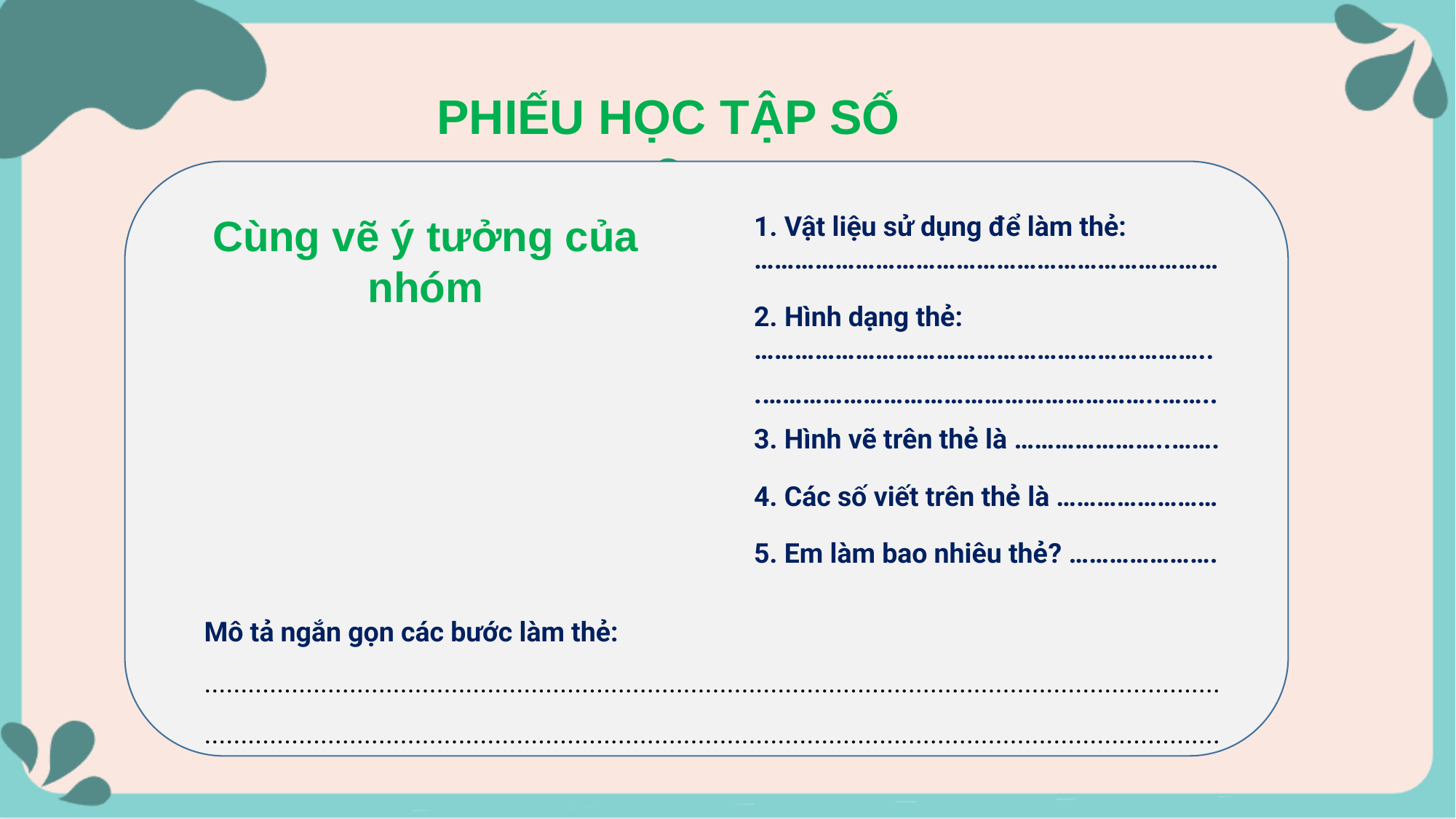

PHIẾU HỌC TẬP SỐ 3

Cùng vẽ ý tưởng của nhóm
1. Vật liệu sử dụng để làm thẻ: ……………………………………………………………
2. Hình dạng thẻ: …………………………………………………………..
.…………………………………………………..……..
3. Hình vẽ trên thẻ là …………………..…….
4. Các số viết trên thẻ là ……………………
5. Em làm bao nhiêu thẻ? ………………….
Mô tả ngắn gọn các bước làm thẻ:
............................................................................................................................................
............................................................................................................................................